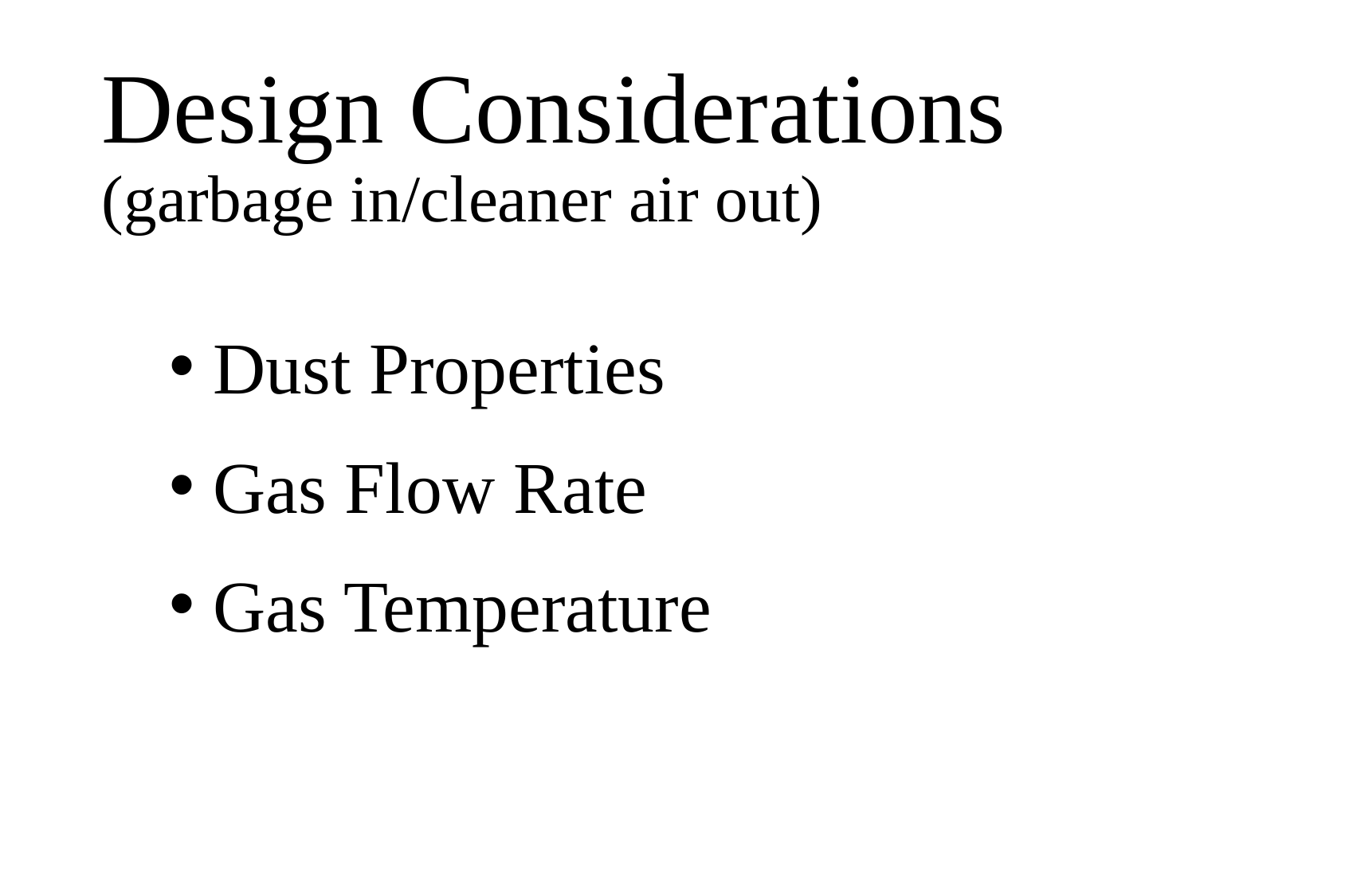

# Design Considerations (garbage in/cleaner air out)
 Dust Properties
 Gas Flow Rate
 Gas Temperature